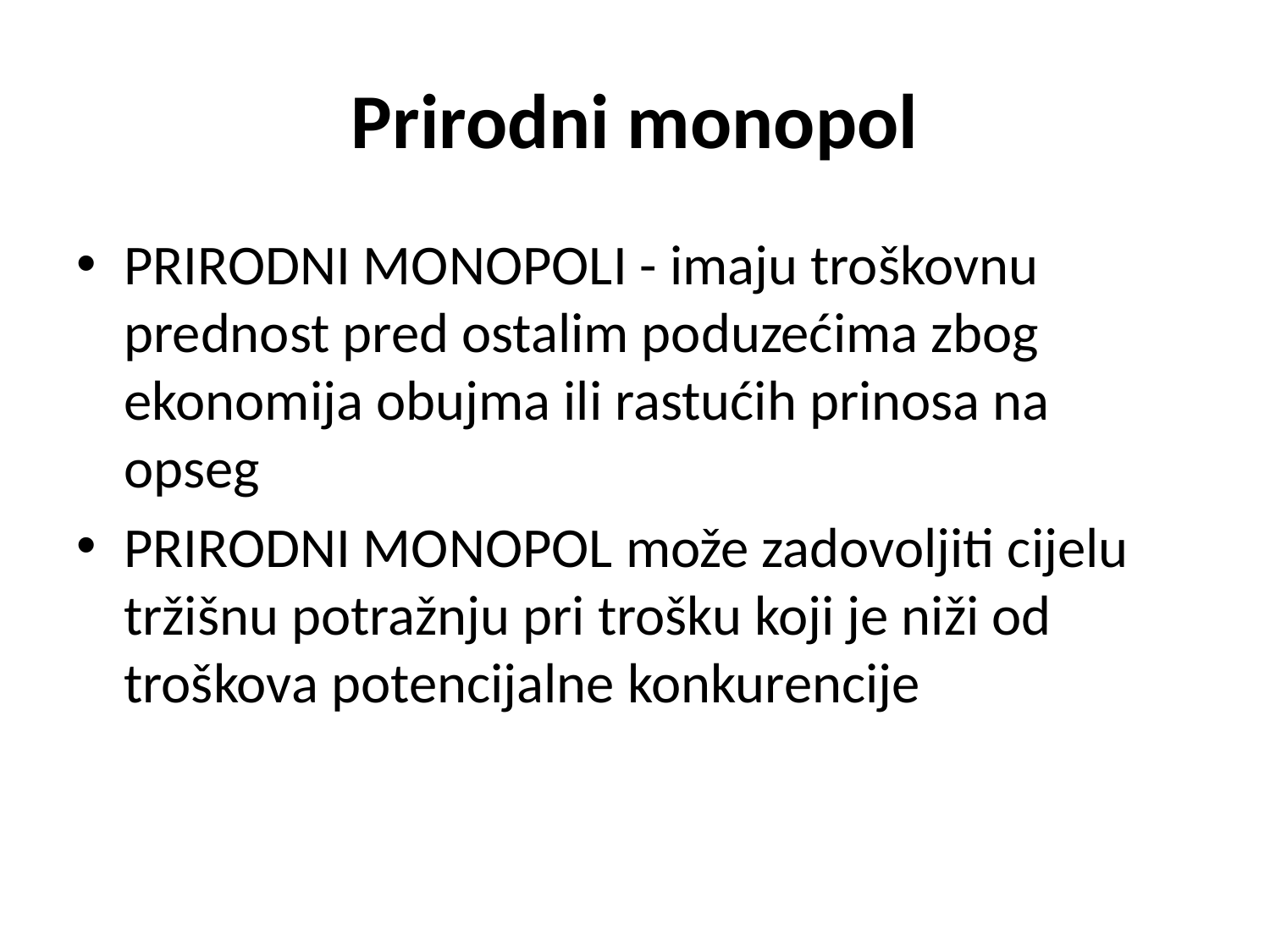

# Prirodni monopol
PRIRODNI MONOPOLI - imaju troškovnu prednost pred ostalim poduzećima zbog ekonomija obujma ili rastućih prinosa na opseg
PRIRODNI MONOPOL može zadovoljiti cijelu tržišnu potražnju pri trošku koji je niži od troškova potencijalne konkurencije